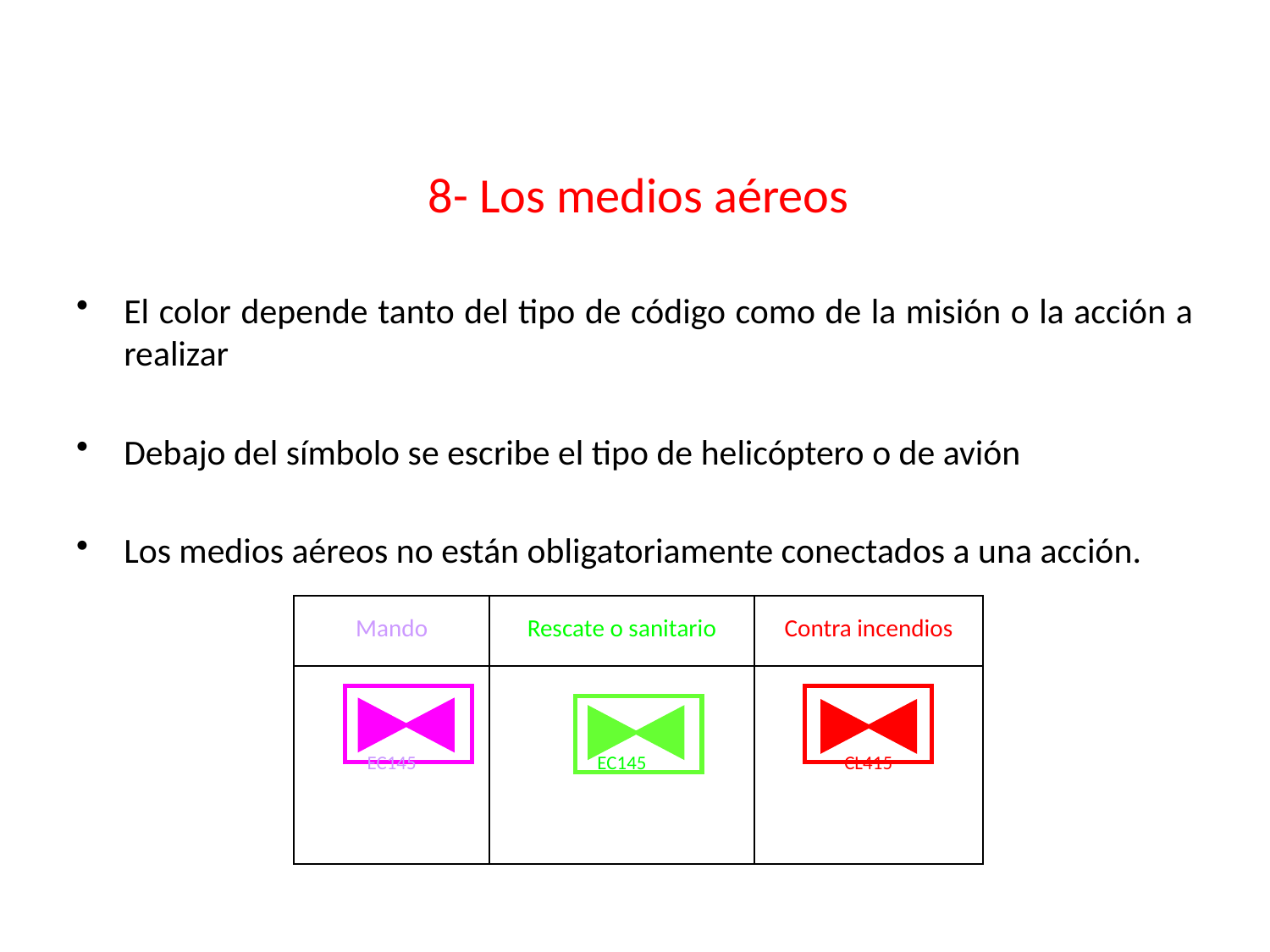

# 8- Los medios aéreos
El color depende tanto del tipo de código como de la misión o la acción a realizar

Debajo del símbolo se escribe el tipo de helicóptero o de avión

Los medios aéreos no están obligatoriamente conectados a una acción.

| Mando | Rescate o sanitario | Contra incendios |
| --- | --- | --- |
| EC145 | EC145 | CL415 |